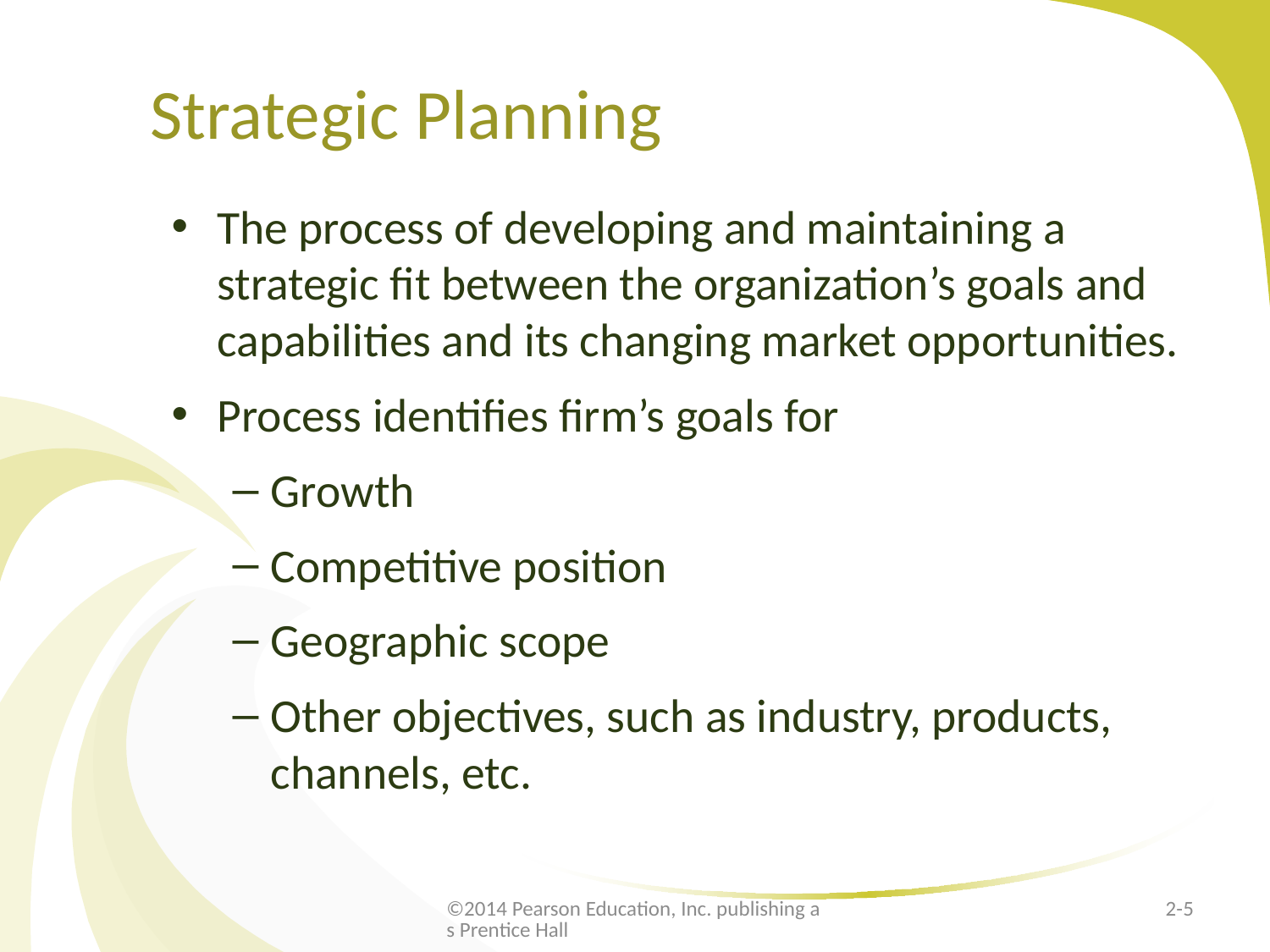

# Strategic Planning
The process of developing and maintaining a strategic fit between the organization’s goals and capabilities and its changing market opportunities.
Process identifies firm’s goals for
Growth
Competitive position
Geographic scope
Other objectives, such as industry, products, channels, etc.

©2014 Pearson Education, Inc. publishing as Prentice Hall
2-5